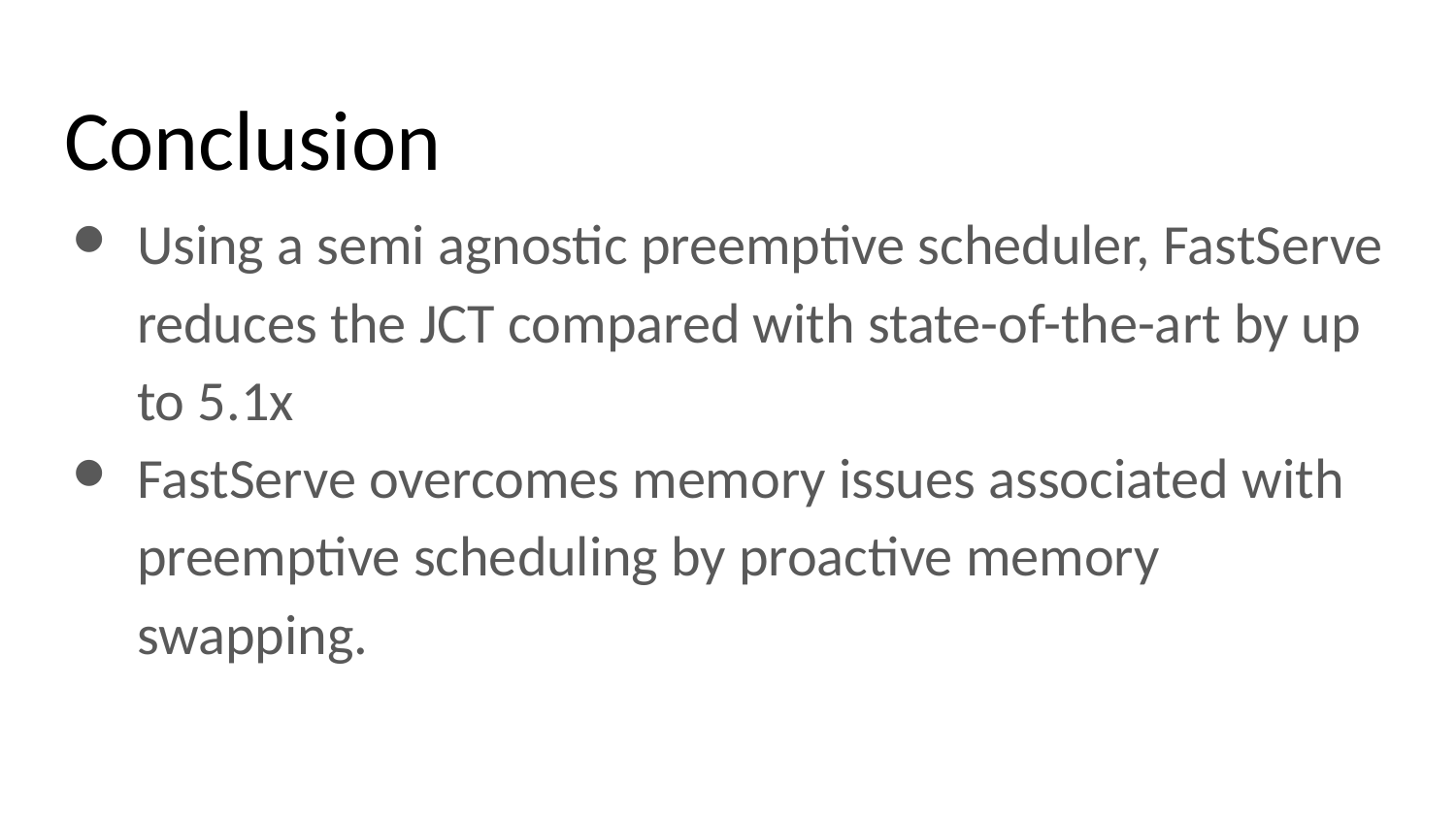

# Conclusion
Using a semi agnostic preemptive scheduler, FastServe reduces the JCT compared with state-of-the-art by up to 5.1x
FastServe overcomes memory issues associated with preemptive scheduling by proactive memory swapping.